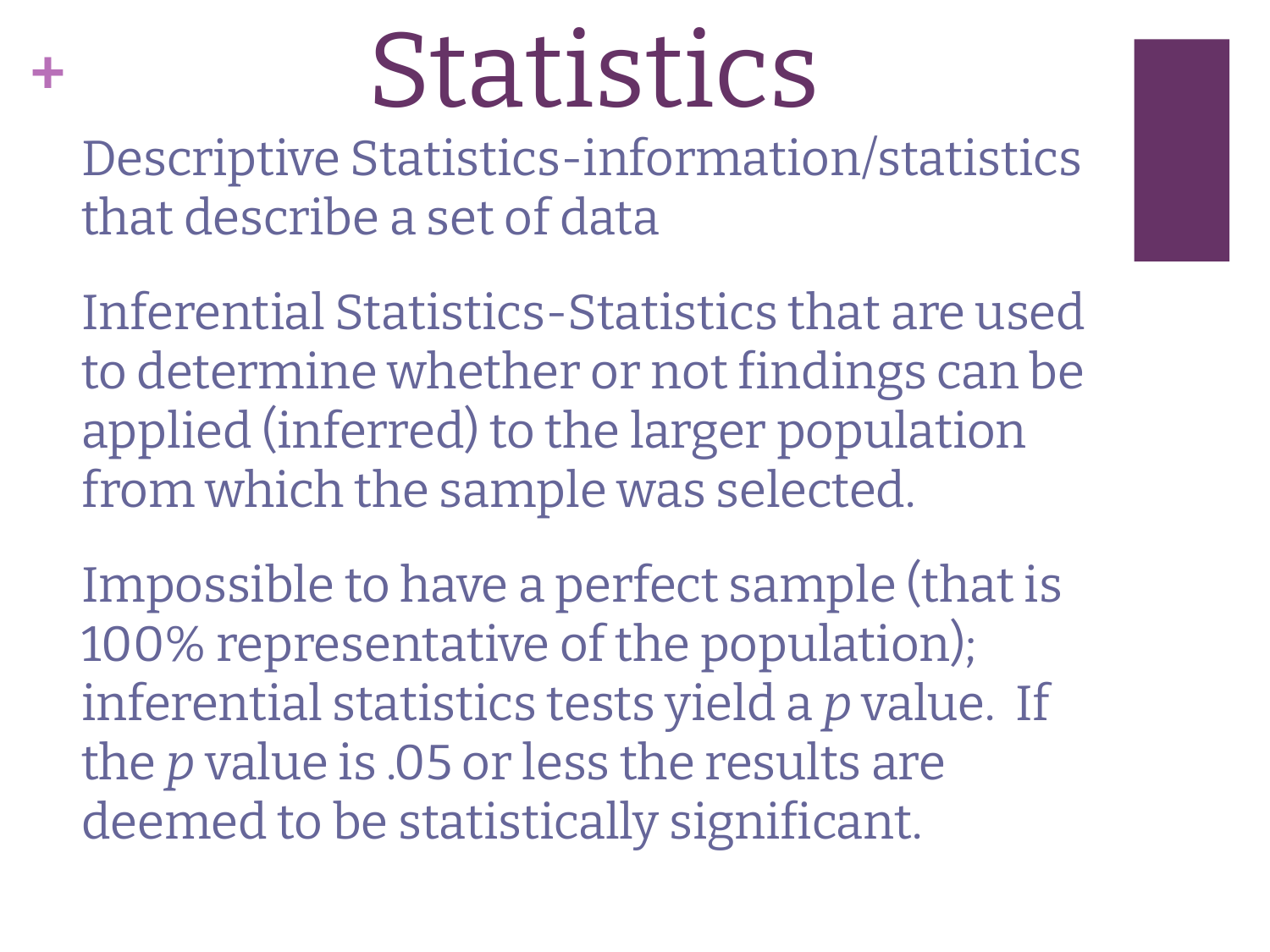

# Statistics
Descriptive Statistics-information/statistics that describe a set of data
Inferential Statistics-Statistics that are used to determine whether or not findings can be applied (inferred) to the larger population from which the sample was selected.
Impossible to have a perfect sample (that is 100% representative of the population); inferential statistics tests yield a p value.  If the p value is .05 or less the results are deemed to be statistically significant.